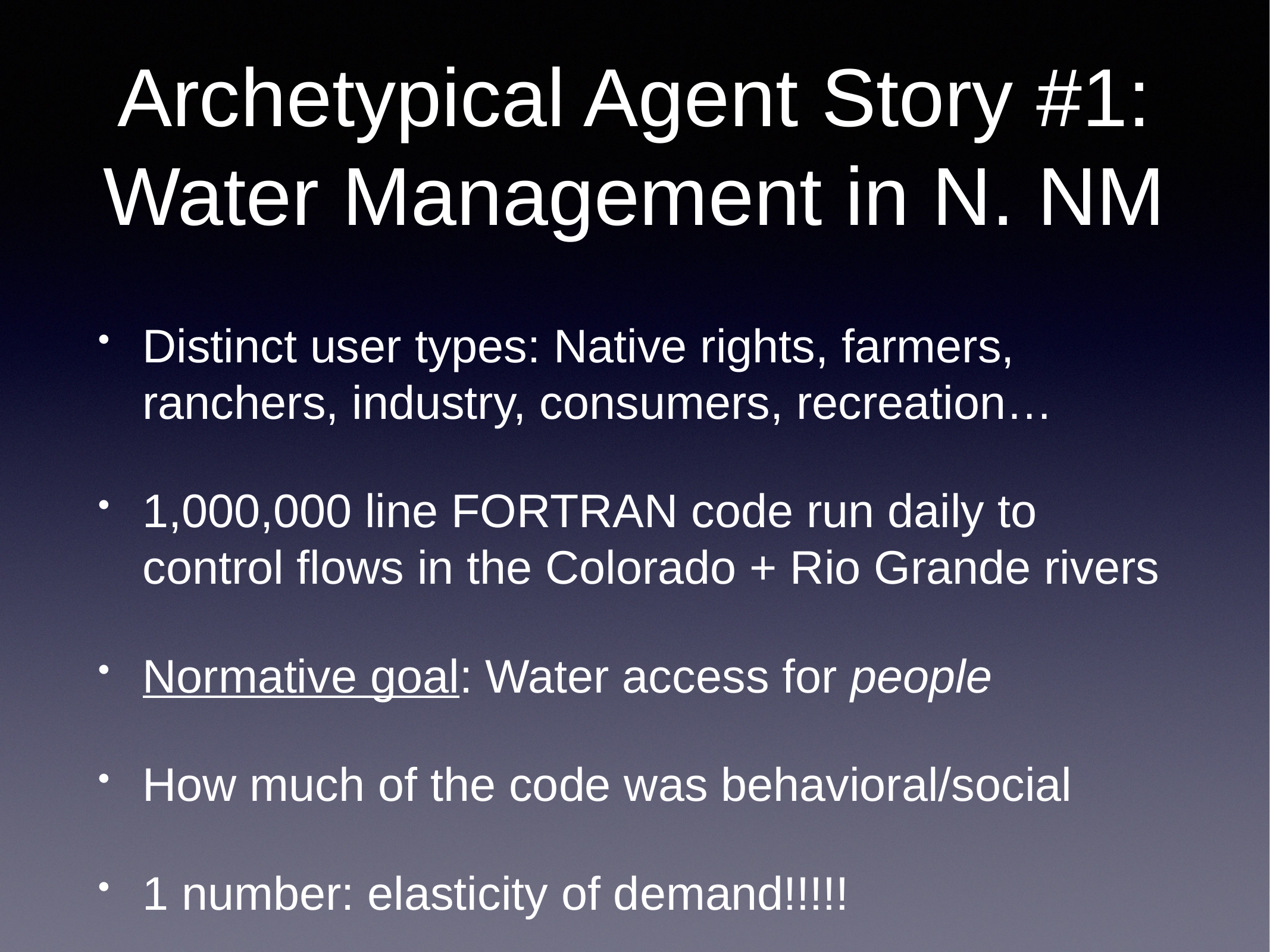

# Archetypical Agent Story #1:
Water Management in N. NM
Distinct user types: Native rights, farmers, ranchers, industry, consumers, recreation…
1,000,000 line FORTRAN code run daily to control flows in the Colorado + Rio Grande rivers
Normative goal: Water access for people
How much of the code was behavioral/social
1 number: elasticity of demand!!!!!